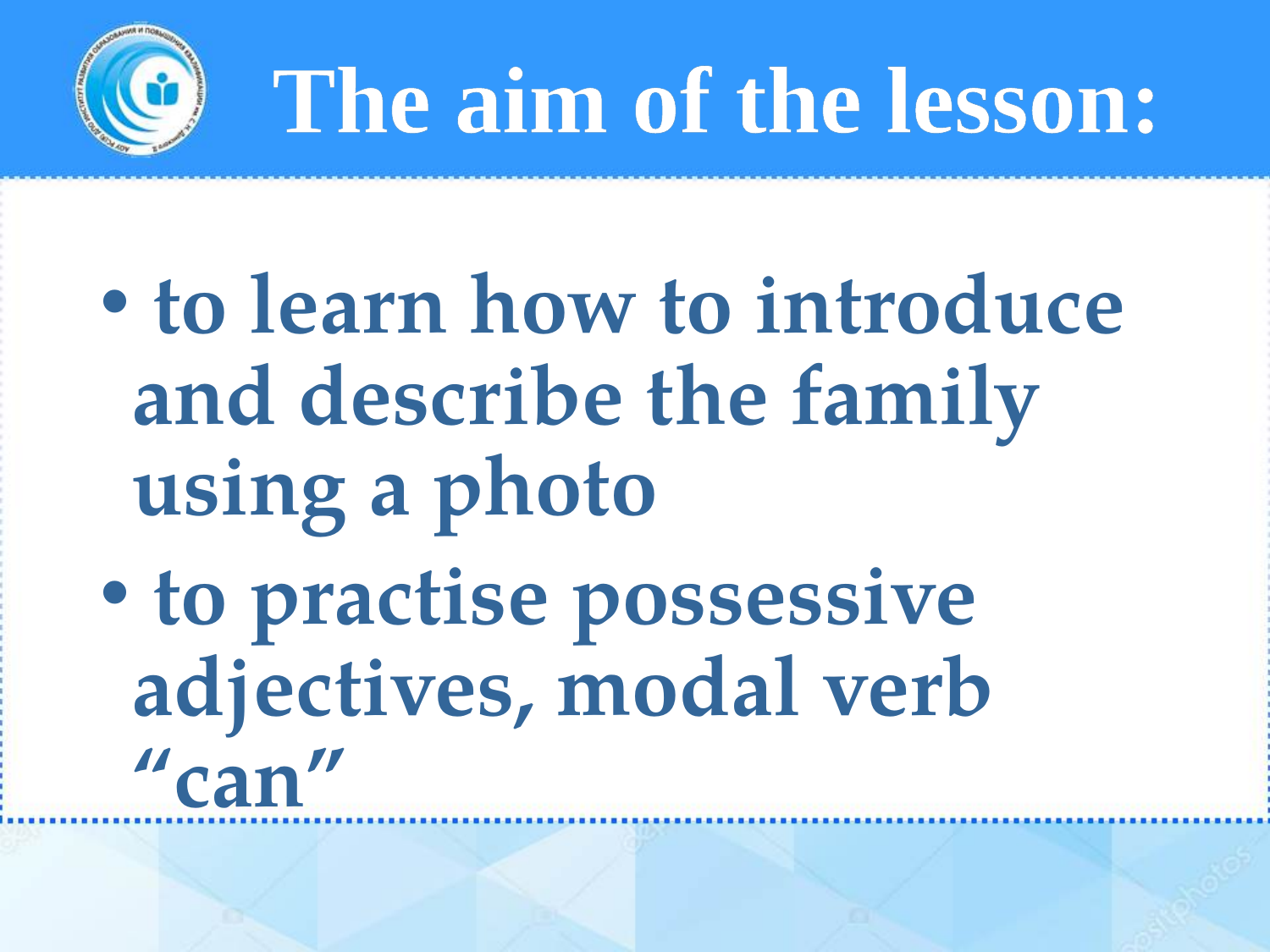

# The aim of the lesson:
 to learn how to introduce and describe the family using a photo
 to practise possessive adjectives, modal verb “can”